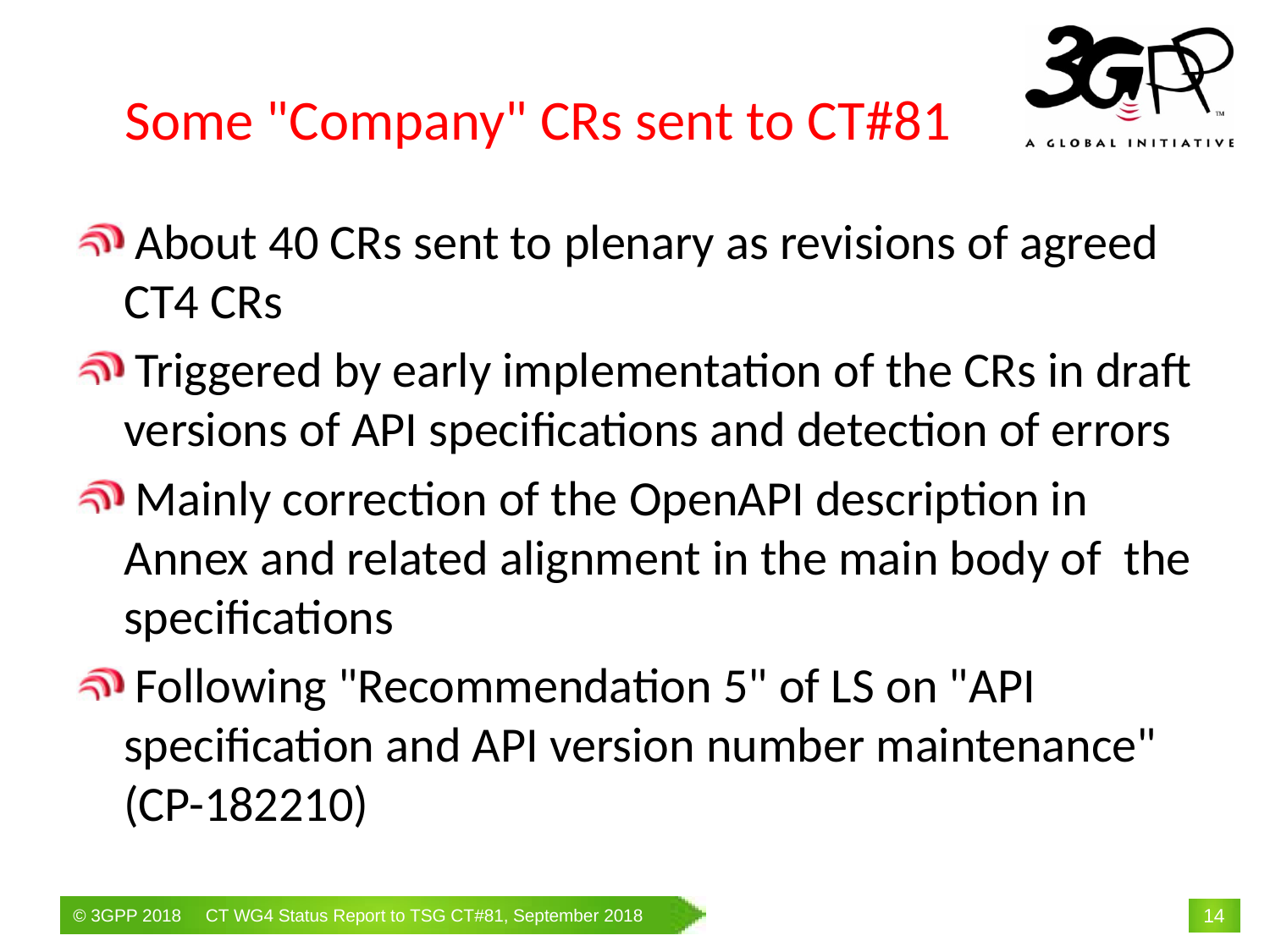

# Some "Company" CRs sent to CT#81
 About 40 CRs sent to plenary as revisions of agreed CT4 CRs
 Triggered by early implementation of the CRs in draft versions of API specifications and detection of errors
 Mainly correction of the OpenAPI description in Annex and related alignment in the main body of  the specifications
 Following "Recommendation 5" of LS on "API specification and API version number maintenance"  (CP-182210)